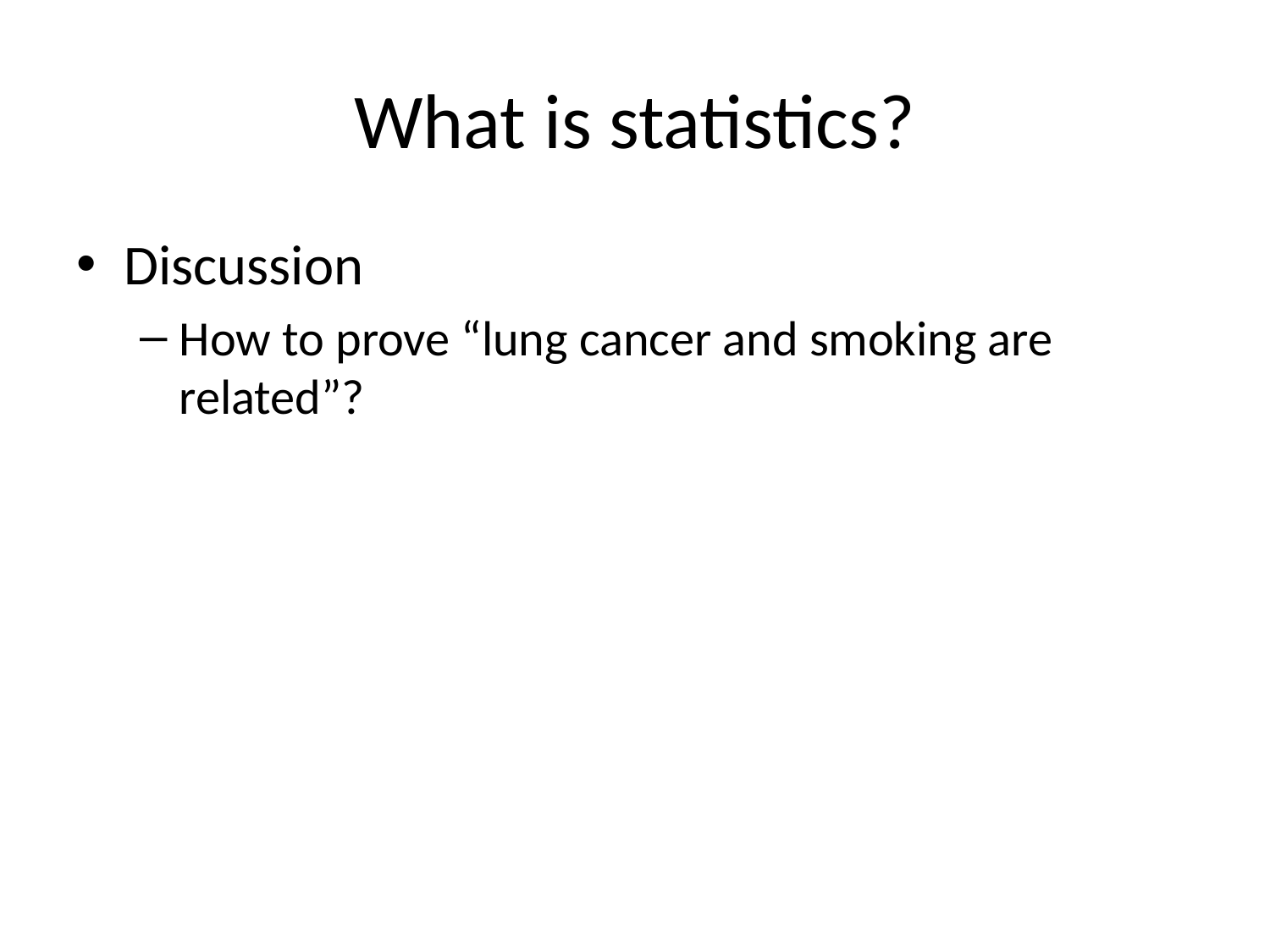

# What is statistics?
Discussion
How to prove “lung cancer and smoking are related”?